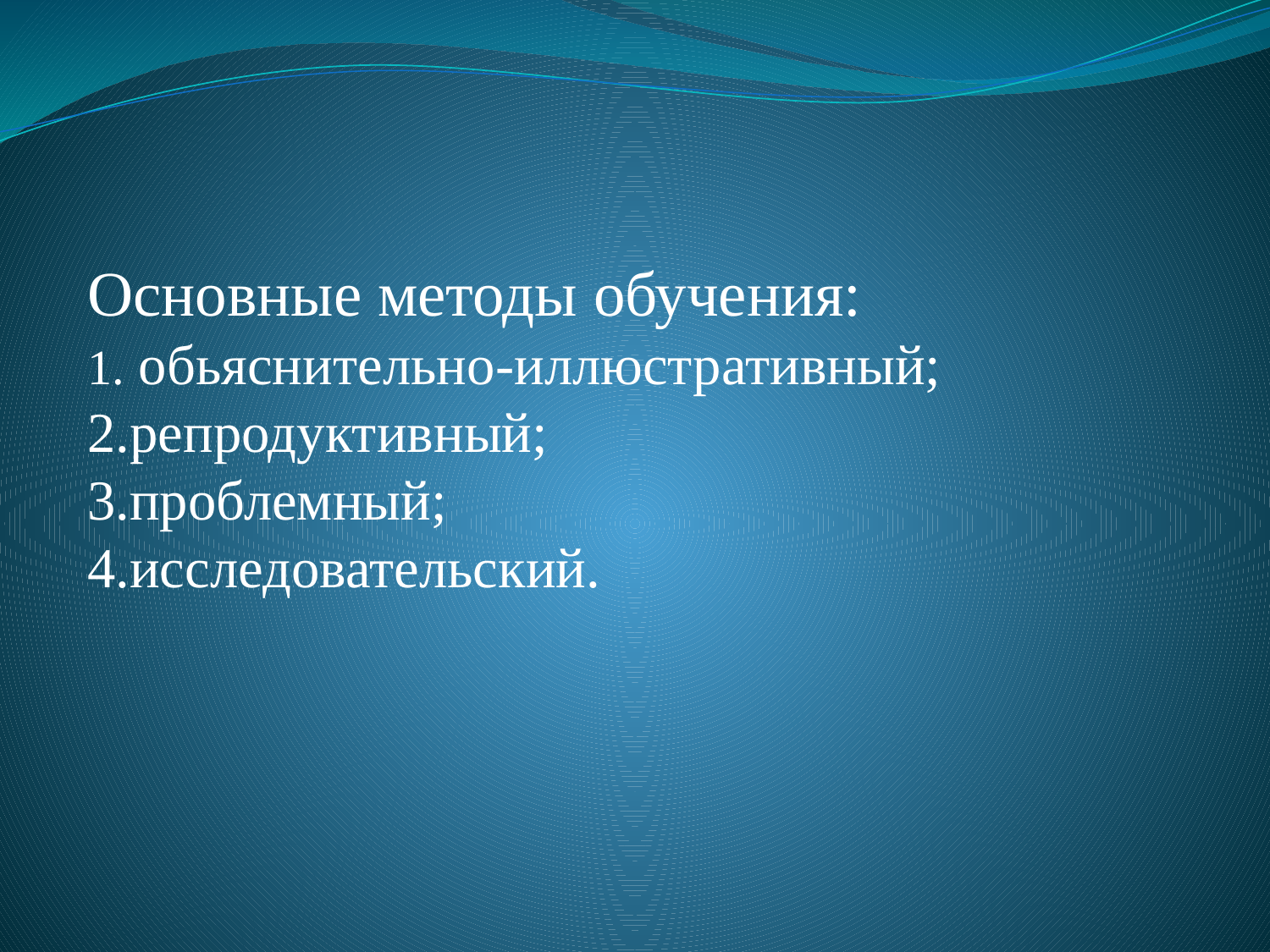

Основные методы обучения:
1. обьяснительно-иллюстративный;
2.репродуктивный;
3.проблемный;
4.исследовательский.